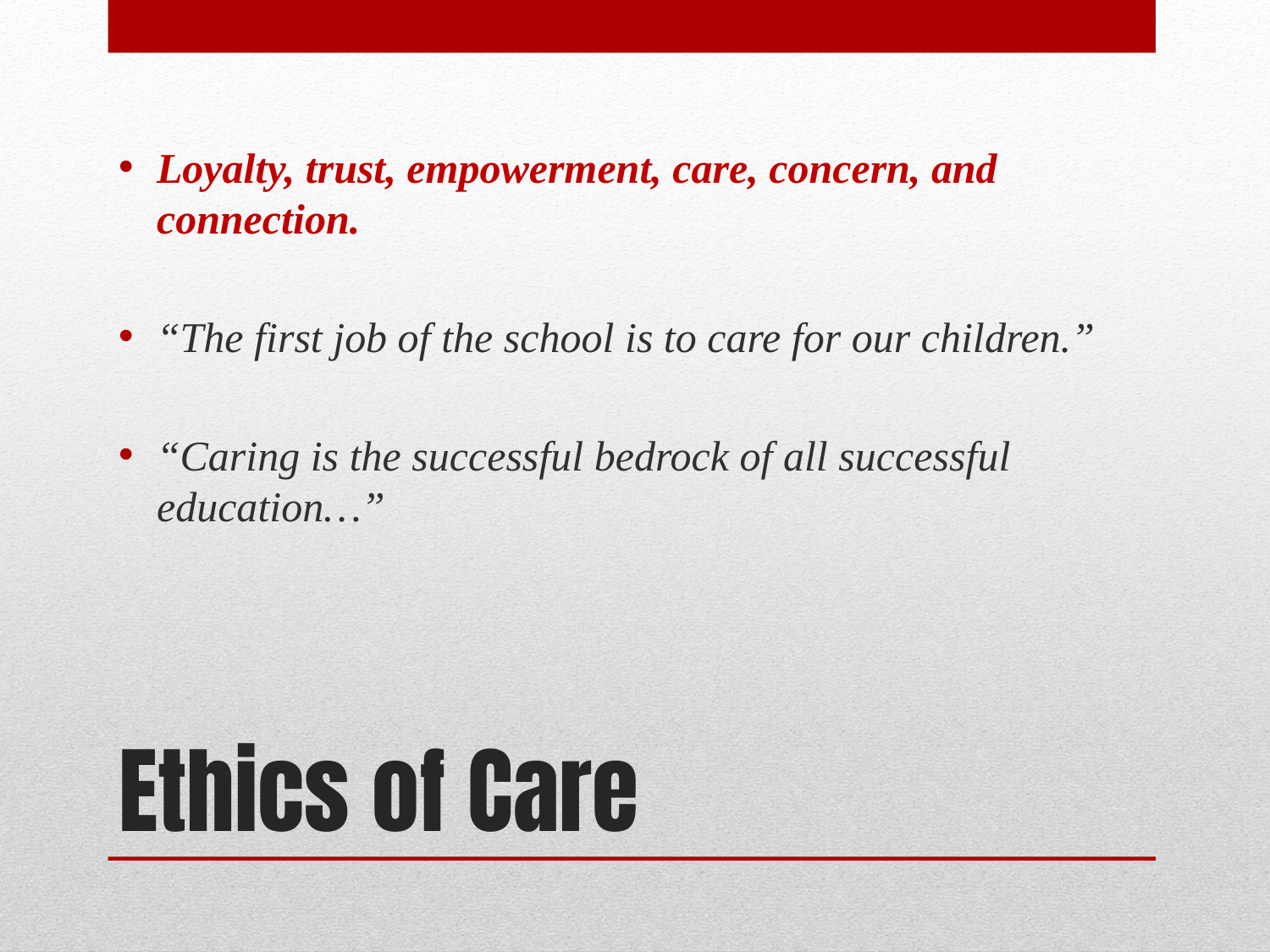

Loyalty, trust, empowerment, care, concern, and connection.

“The first job of the school is to care for our children.”

“Caring is the successful bedrock of all successful education…”

# Ethics of Care